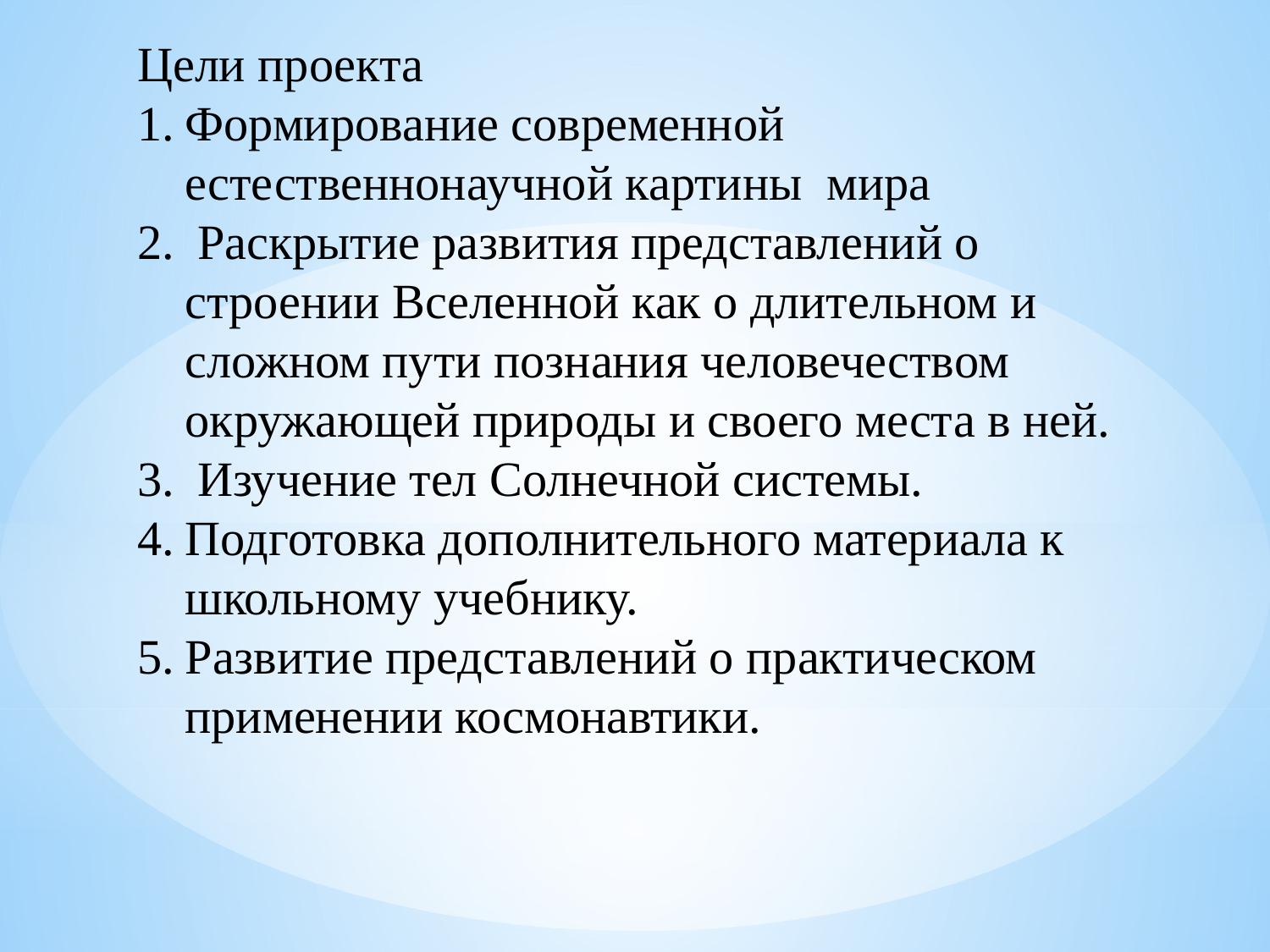

Цели проекта
Формирование современной естественнонаучной картины  мира
 Раскрытие развития представлений о строении Вселенной как о длительном и сложном пути познания человечеством окружающей природы и своего места в ней.
 Изучение тел Солнечной системы.
Подготовка дополнительного материала к школьному учебнику.
Развитие представлений о практическом применении космонавтики.

#